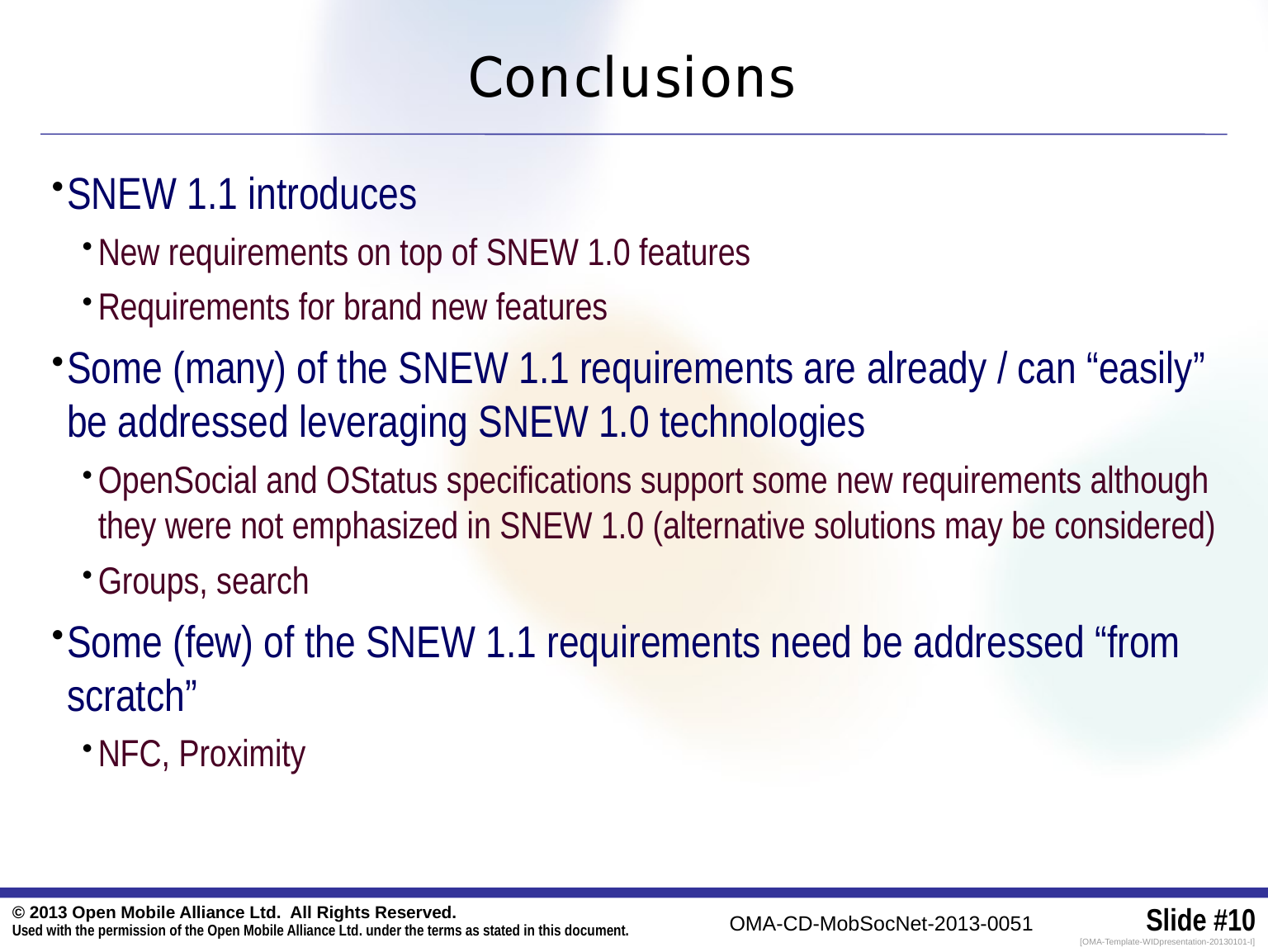

# Conclusions
SNEW 1.1 introduces
New requirements on top of SNEW 1.0 features
Requirements for brand new features
Some (many) of the SNEW 1.1 requirements are already / can “easily” be addressed leveraging SNEW 1.0 technologies
OpenSocial and OStatus specifications support some new requirements although they were not emphasized in SNEW 1.0 (alternative solutions may be considered)
Groups, search
Some (few) of the SNEW 1.1 requirements need be addressed “from scratch”
NFC, Proximity